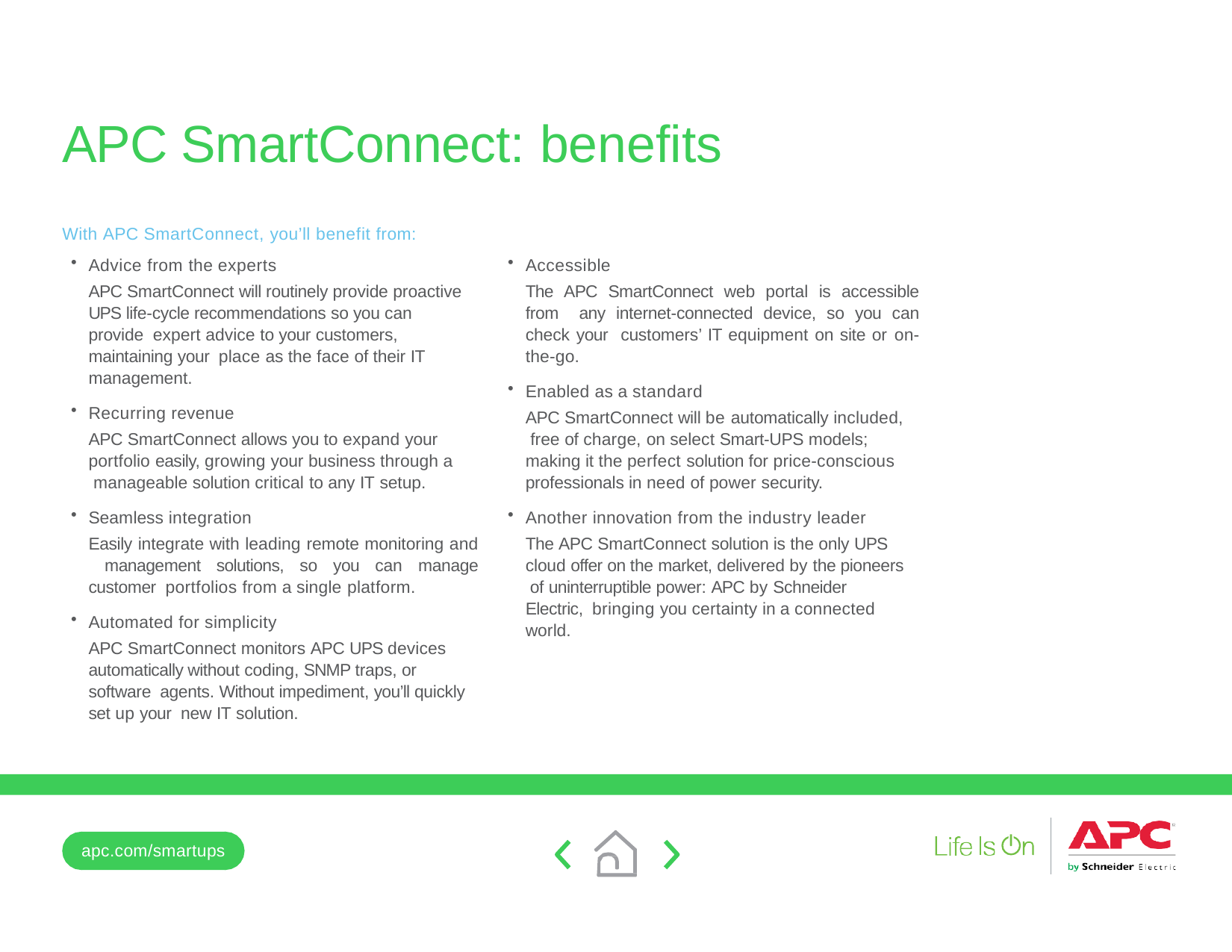

# APC SmartConnect: benefits
With APC SmartConnect, you’ll benefit from:
Advice from the experts
APC SmartConnect will routinely provide proactive  UPS life-cycle recommendations so you can provide  expert advice to your customers, maintaining your  place as the face of their IT management.
Recurring revenue
APC SmartConnect allows you to expand your  portfolio easily, growing your business through a  manageable solution critical to any IT setup.
Seamless integration
Easily integrate with leading remote monitoring and  management solutions, so you can manage customer  portfolios from a single platform.
Automated for simplicity
APC SmartConnect monitors APC UPS devices  automatically without coding, SNMP traps, or software  agents. Without impediment, you’ll quickly set up your  new IT solution.
Accessible
The APC SmartConnect web portal is accessible from  any internet-connected device, so you can check your  customers’ IT equipment on site or on-the-go.
Enabled as a standard
APC SmartConnect will be automatically included,  free of charge, on select Smart-UPS models;  making it the perfect solution for price-conscious  professionals in need of power security.
Another innovation from the industry leader
The APC SmartConnect solution is the only UPS  cloud offer on the market, delivered by the pioneers  of uninterruptible power: APC by Schneider Electric,  bringing you certainty in a connected world.

apc.com/smartups